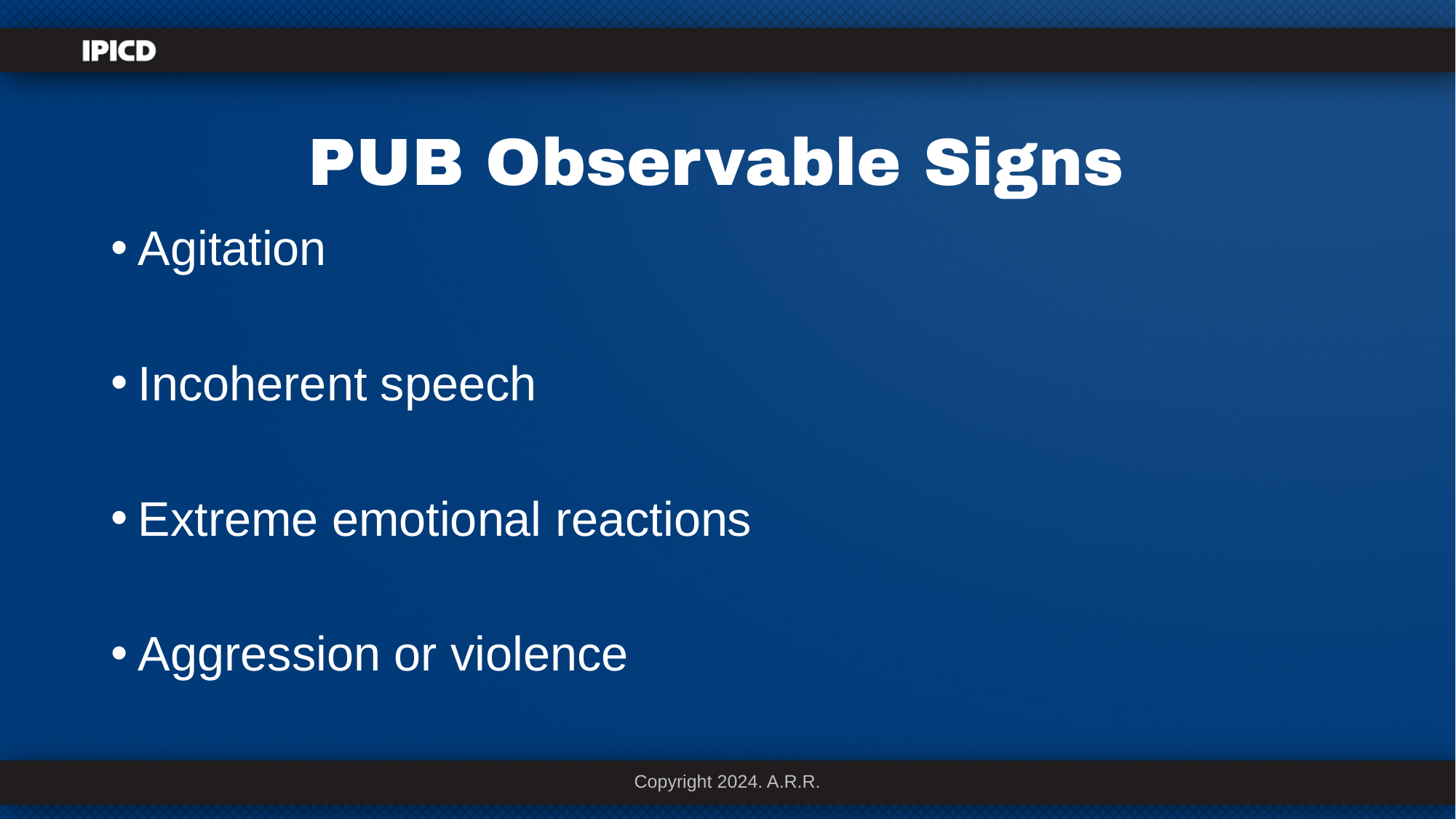

# PUB Observable Signs
Agitation

Incoherent speech

Extreme emotional reactions

Aggression or violence